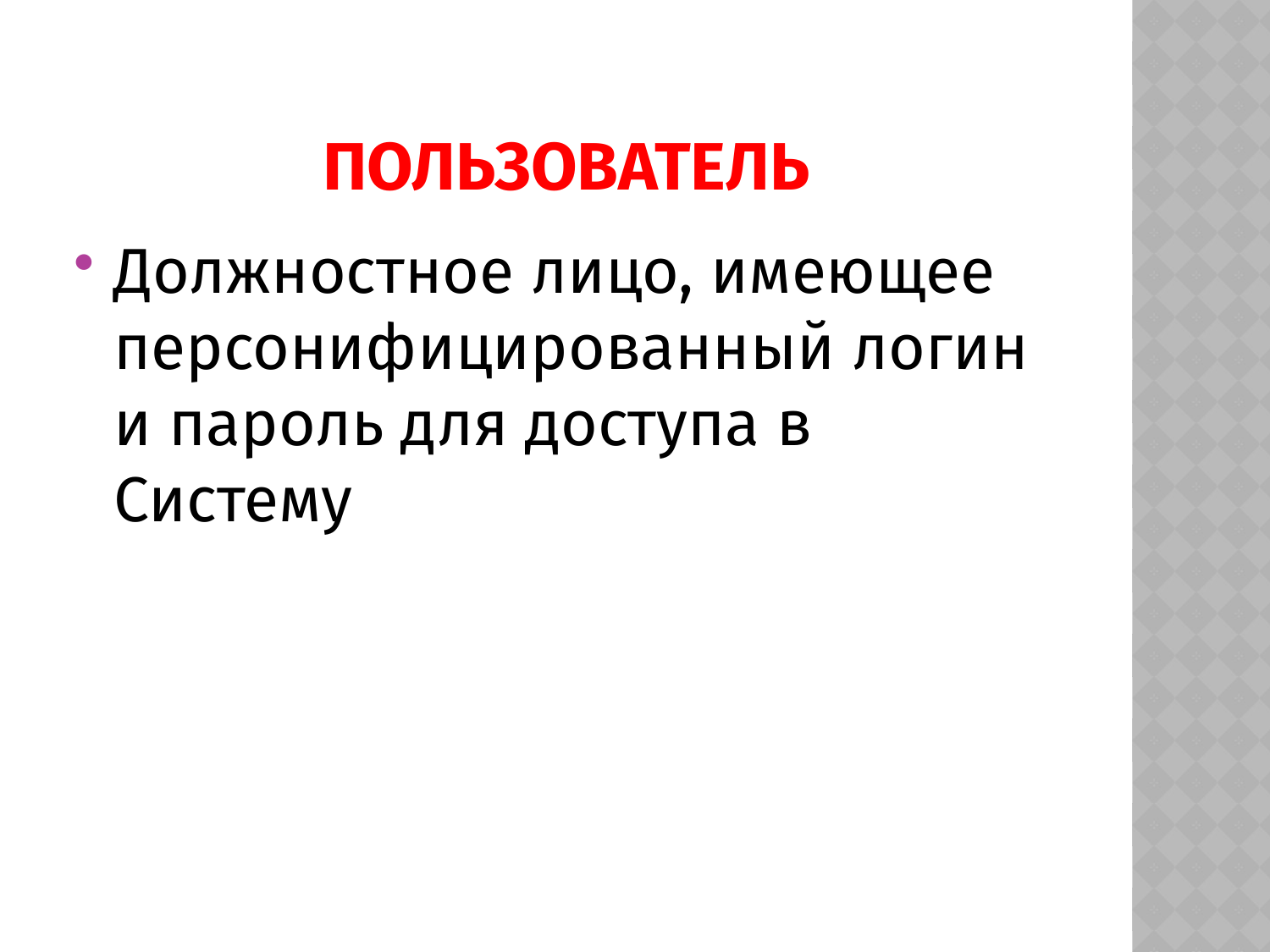

# Пользователь
Должностное лицо, имеющее персонифицированный логин и пароль для доступа в Систему